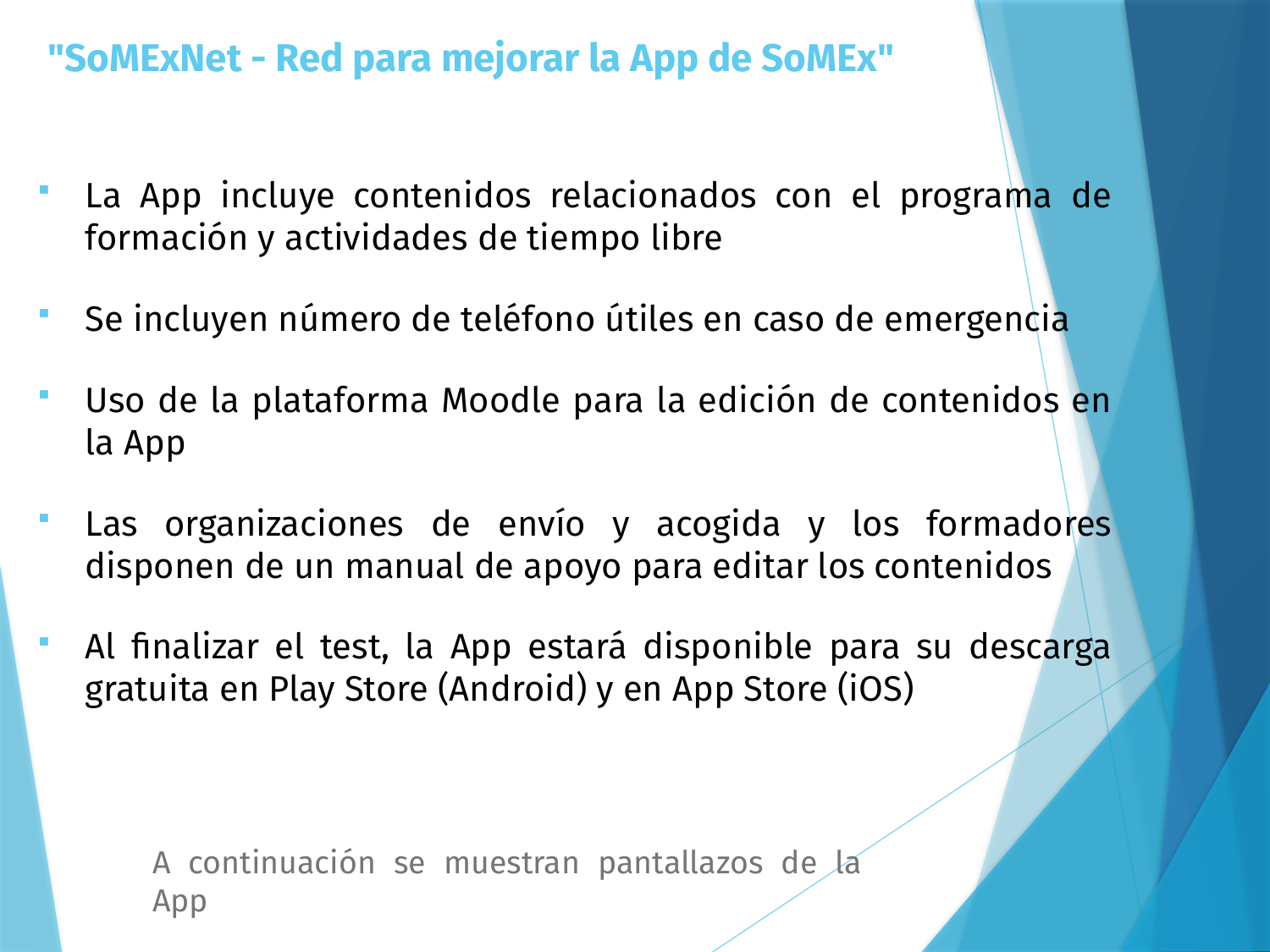

# "SoMExNet - Red para mejorar la App de SoMEx"
La App incluye contenidos relacionados con el programa de formación y actividades de tiempo libre
Se incluyen número de teléfono útiles en caso de emergencia
Uso de la plataforma Moodle para la edición de contenidos en la App
Las organizaciones de envío y acogida y los formadores disponen de un manual de apoyo para editar los contenidos
Al finalizar el test, la App estará disponible para su descarga gratuita en Play Store (Android) y en App Store (iOS)

A continuación se muestran pantallazos de la App